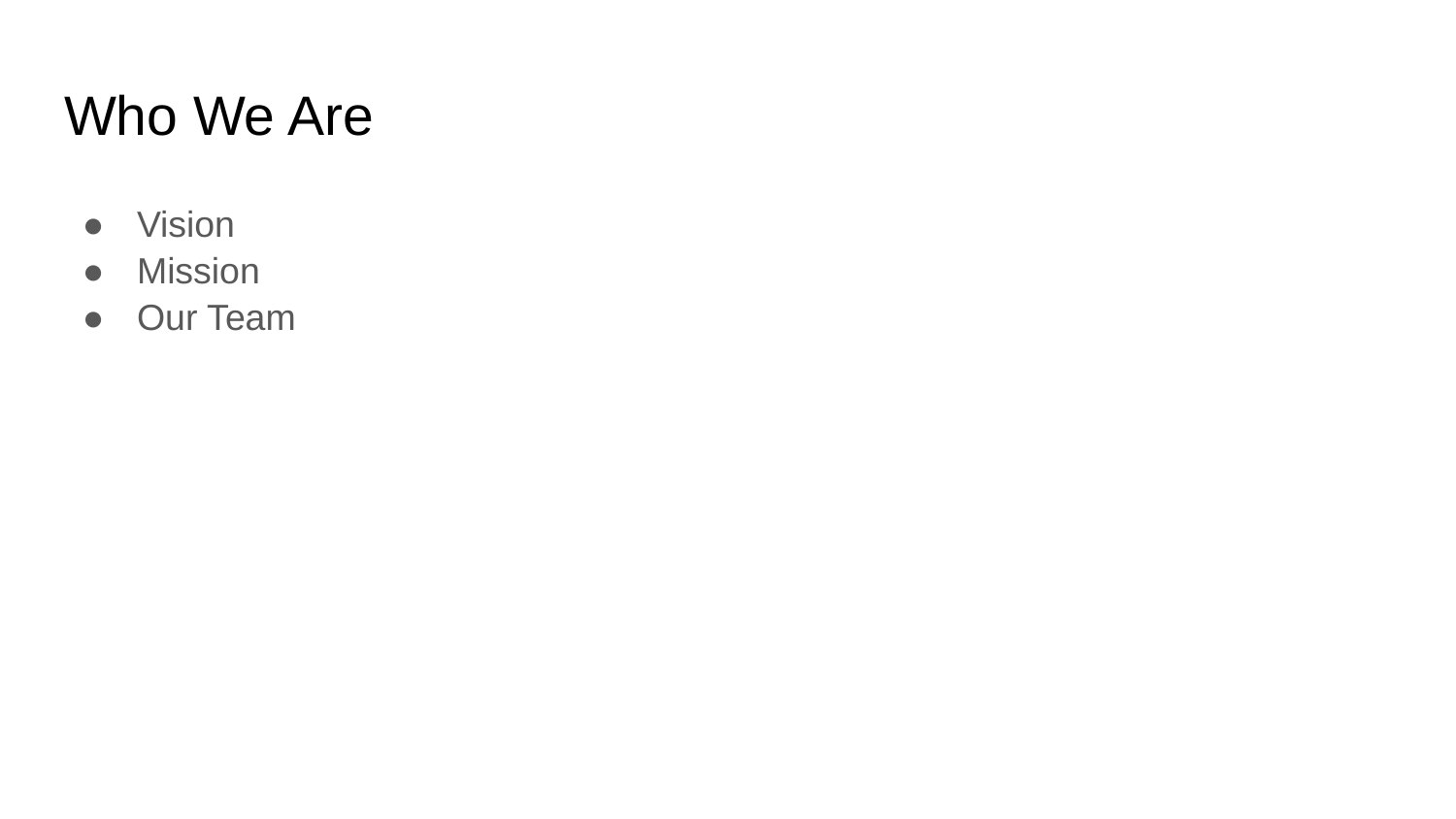

# Who We Are
Vision
Mission
Our Team